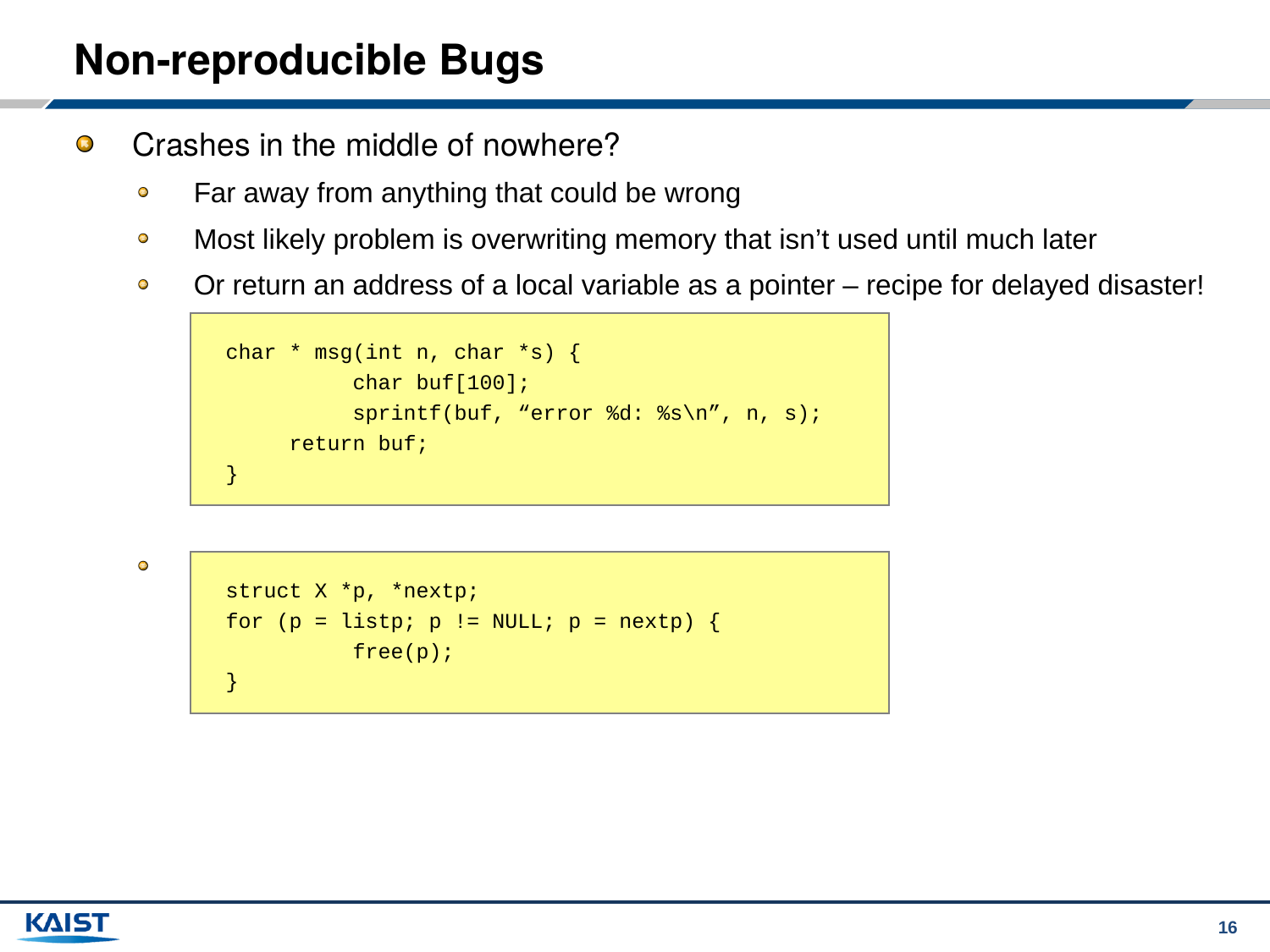

# Non-reproducible Bugs
Crashes in the middle of nowhere?
Far away from anything that could be wrong
Most likely problem is overwriting memory that isn’t used until much later
Or return an address of a local variable as a pointer – recipe for delayed disaster!

Anything wrong with the following code?

char * msg(int n, char *s) {
	char buf[100];
	sprintf(buf, “error %d: %s\n”, n, s);
     return buf;
}
struct X *p, *nextp;
for (p = listp; p != NULL; p = nextp) {
 	free(p);
}